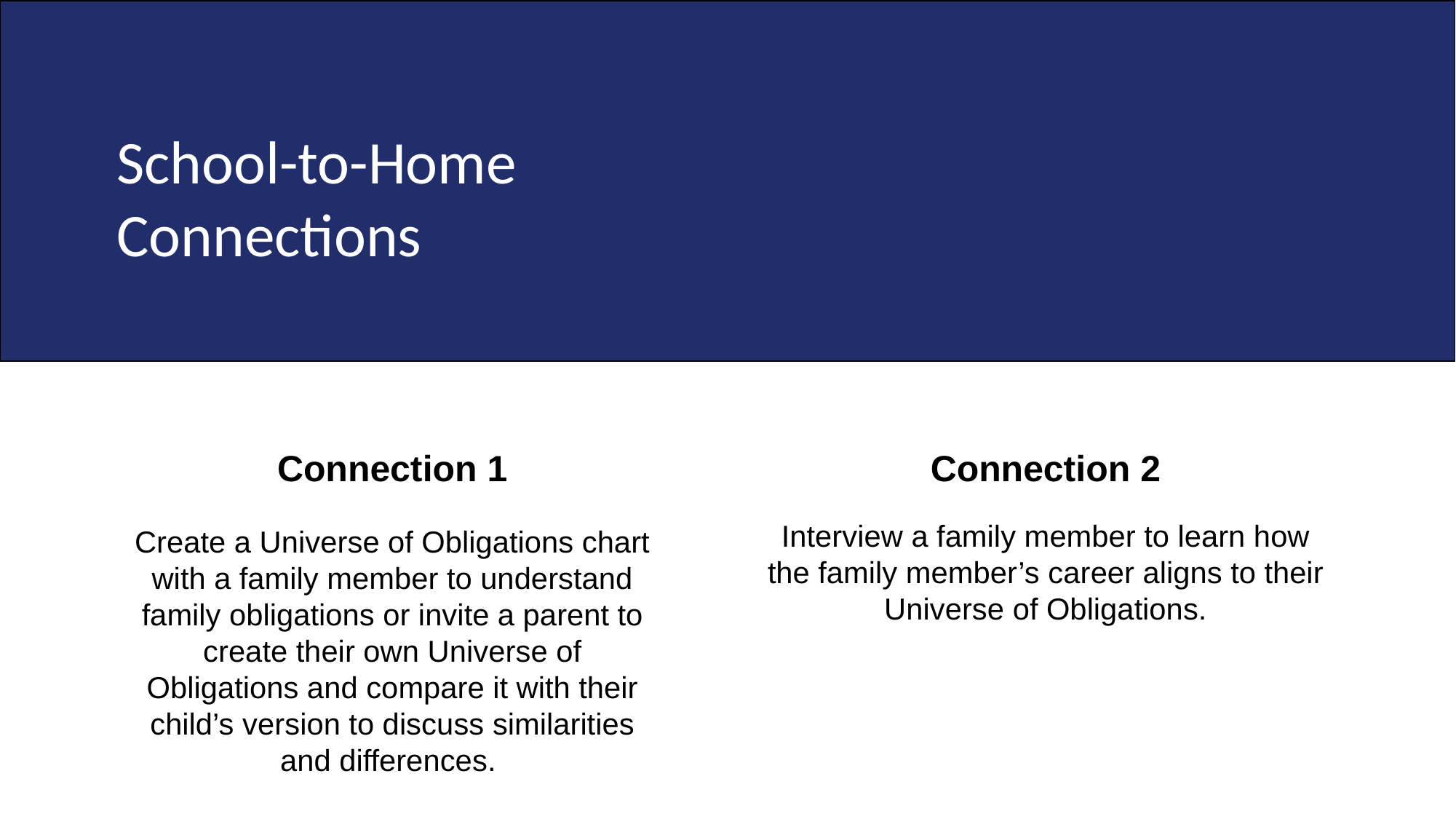

School-to-Home Connections
Connection 1
Create a Universe of Obligations chart with a family member to understand family obligations or invite a parent to create their own Universe of Obligations and compare it with their child’s version to discuss similarities and differences.
Connection 2
Interview a family member to learn how the family member’s career aligns to their Universe of Obligations.